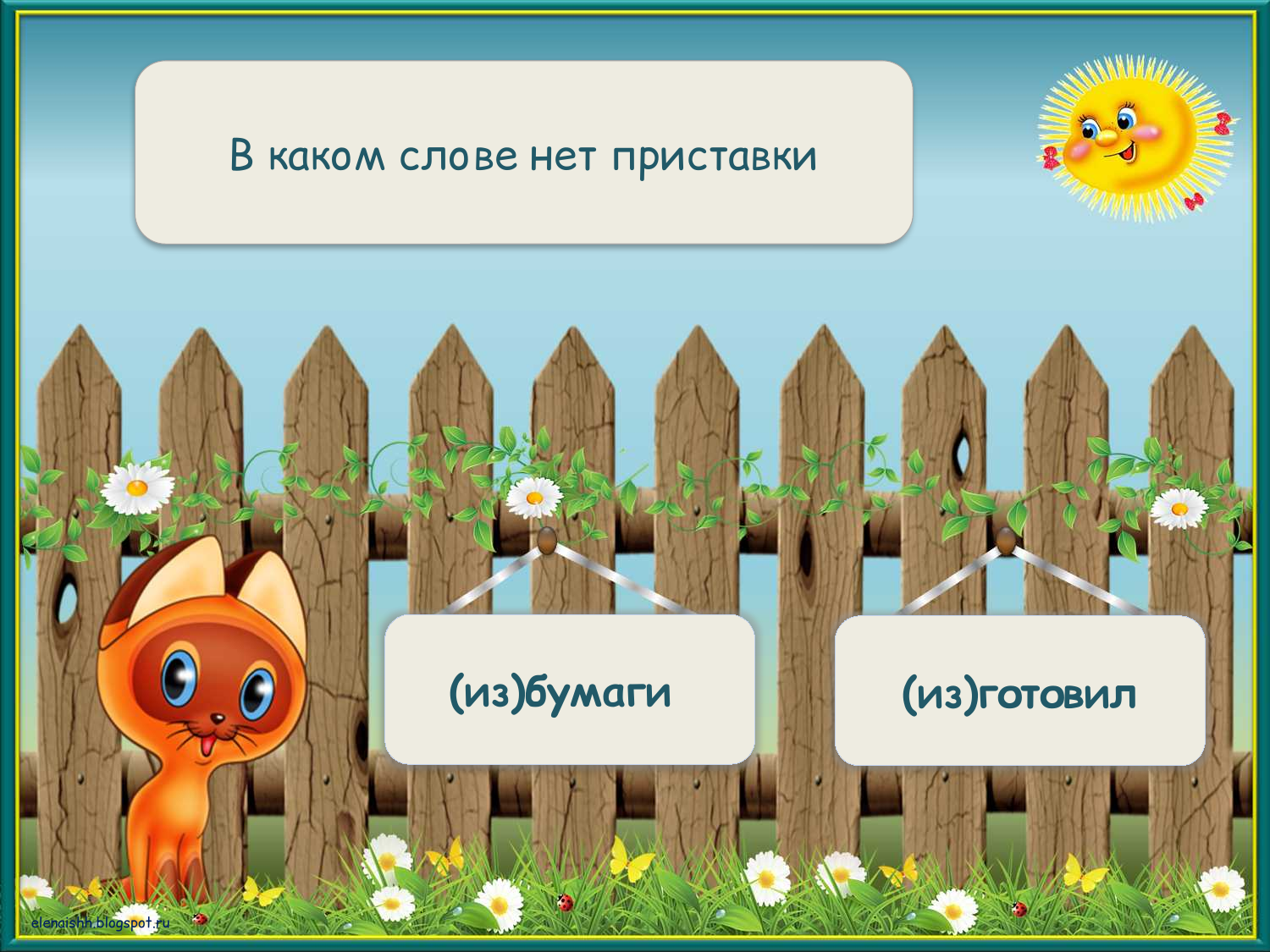

В каком слове нет приставки
(из)бумаги
(из)готовил